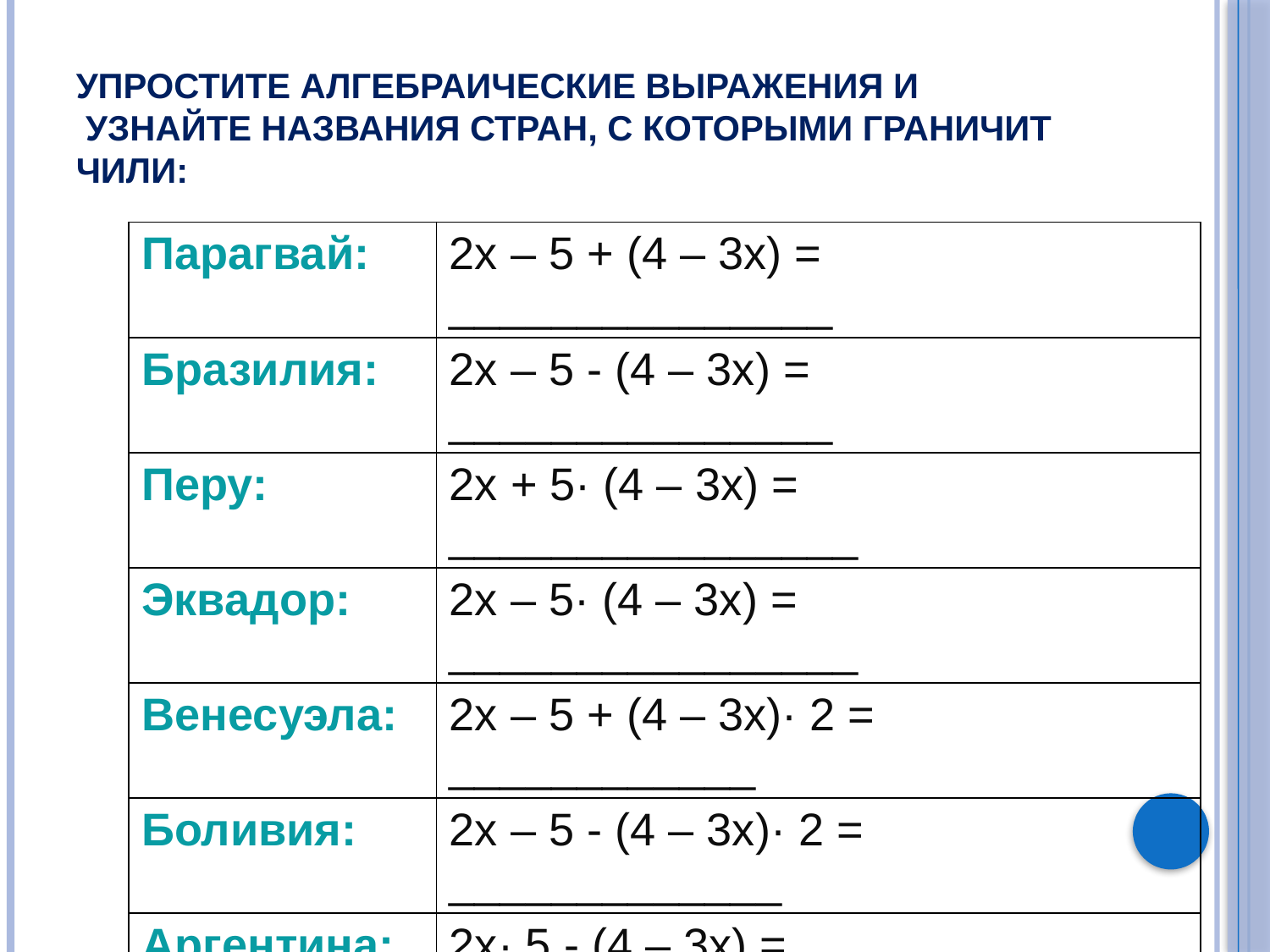

# Упростите алгебраические выражения и узнайте названия стран, с которыми граничит Чили:
| Парагвай: | 2х – 5 + (4 – 3х) = \_\_\_\_\_\_\_\_\_\_\_\_\_\_\_ |
| --- | --- |
| Бразилия: | 2х – 5 - (4 – 3х) = \_\_\_\_\_\_\_\_\_\_\_\_\_\_\_ |
| Перу: | 2х + 5· (4 – 3х) = \_\_\_\_\_\_\_\_\_\_\_\_\_\_\_\_ |
| Эквадор: | 2х – 5· (4 – 3х) = \_\_\_\_\_\_\_\_\_\_\_\_\_\_\_\_ |
| Венесуэла: | 2х – 5 + (4 – 3х)· 2 = \_\_\_\_\_\_\_\_\_\_\_\_ |
| Боливия: | 2х – 5 - (4 – 3х)· 2 = \_\_\_\_\_\_\_\_\_\_\_\_\_ |
| Аргентина: | 2х· 5 - (4 – 3х) = \_\_\_\_\_\_\_\_\_\_\_\_\_\_\_\_ |